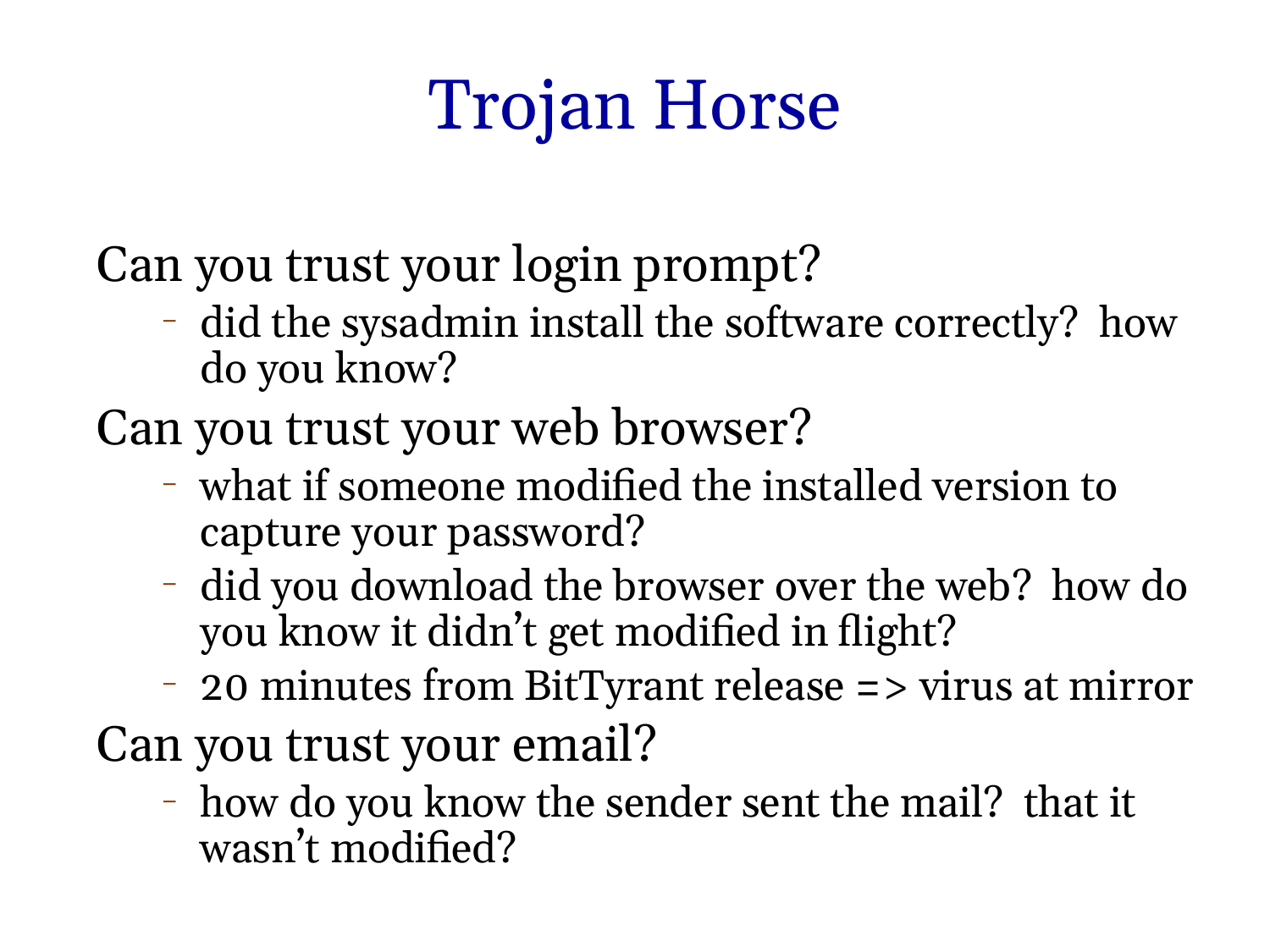

# Trojan Horse
Can you trust your login prompt?
did the sysadmin install the software correctly?  how do you know?
Can you trust your web browser?
what if someone modified the installed version to capture your password?
did you download the browser over the web?  how do you know it didn’t get modified in flight?
20 minutes from BitTyrant release => virus at mirror
Can you trust your email?
how do you know the sender sent the mail?  that it wasn’t modified?